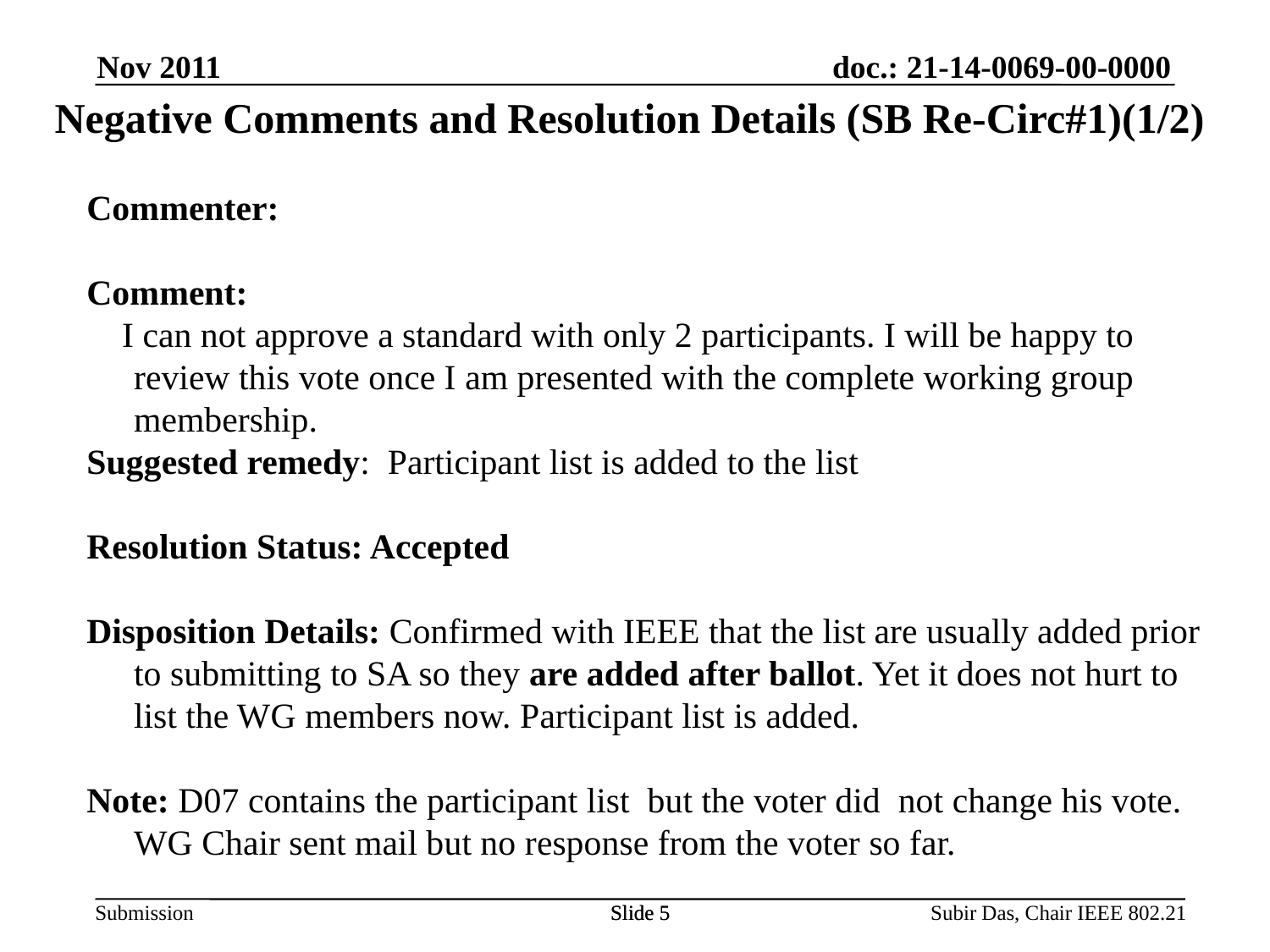

Nov 2011
# Negative Comments and Resolution Details (SB Re-Circ#1)(1/2)
Commenter:

Comment:
    I can not approve a standard with only 2 participants. I will be happy to review this vote once I am presented with the complete working group membership.
Suggested remedy:  Participant list is added to the list

Resolution Status: Accepted

Disposition Details: Confirmed with IEEE that the list are usually added prior to submitting to SA so they are added after ballot. Yet it does not hurt to list the WG members now. Participant list is added.

Note: D07 contains the participant list  but the voter did  not change his vote. WG Chair sent mail but no response from the voter so far.
Slide 5
Slide 5
Subir Das, Chair IEEE 802.21